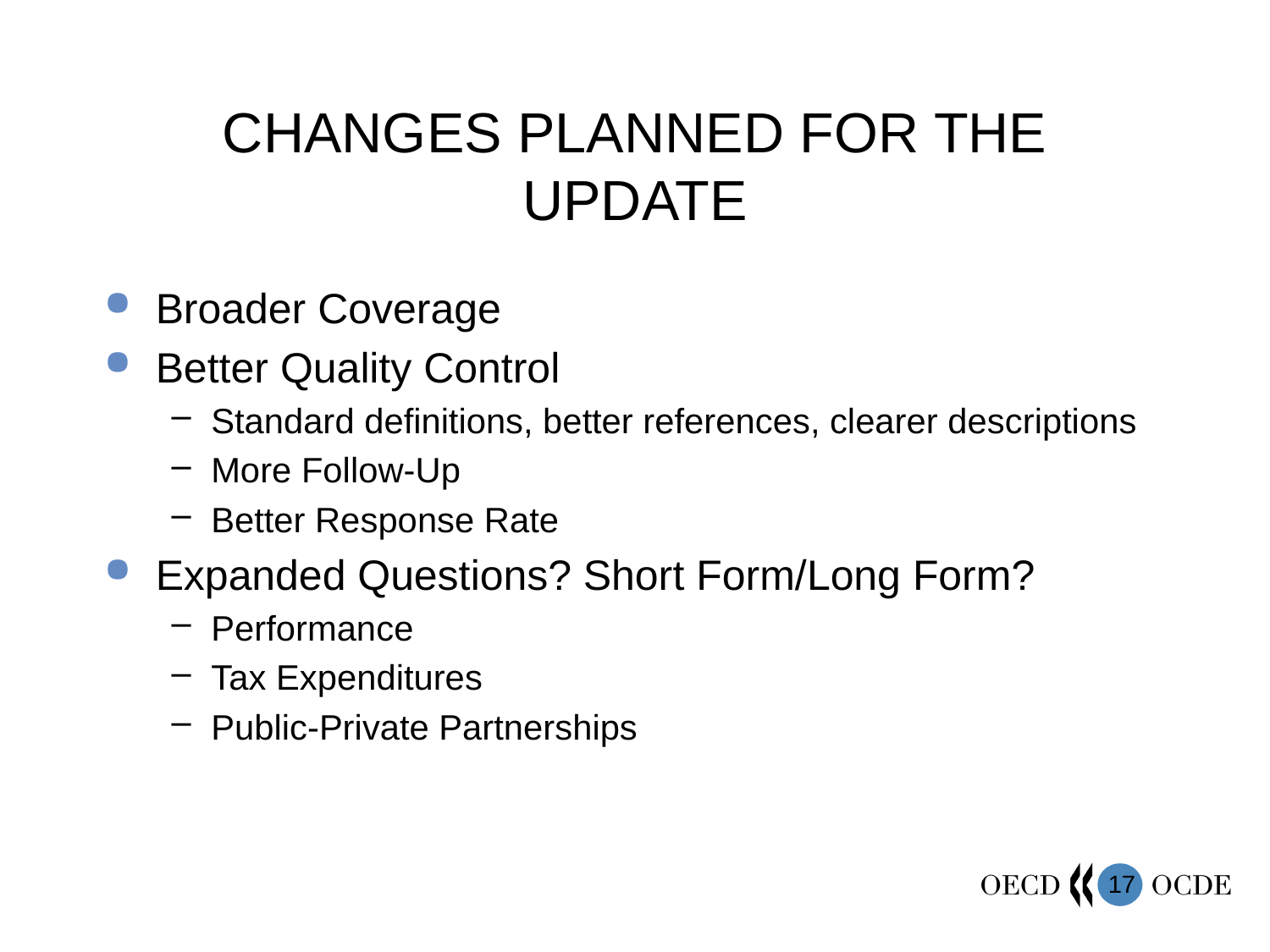

# CHANGES PLANNED FOR THE UPDATE
Broader Coverage
Better Quality Control
Standard definitions, better references, clearer descriptions
More Follow-Up
Better Response Rate
Expanded Questions? Short Form/Long Form?
Performance
Tax Expenditures
Public-Private Partnerships